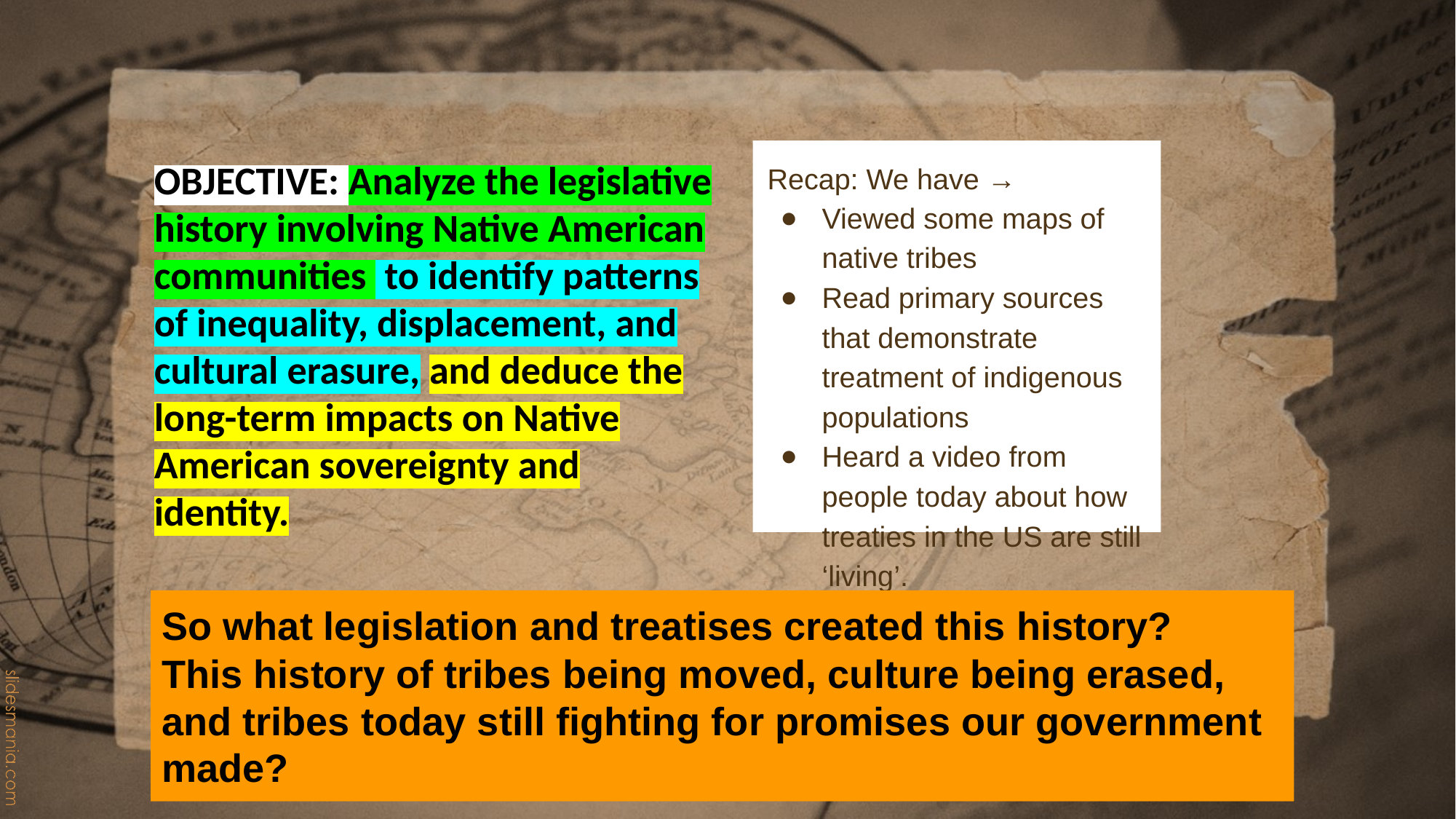

Recap: We have →
Viewed some maps of native tribes
Read primary sources that demonstrate treatment of indigenous populations
Heard a video from people today about how treaties in the US are still ‘living’.
# OBJECTIVE: Analyze the legislative history involving Native American communities  to identify patterns of inequality, displacement, and cultural erasure, and deduce the long-term impacts on Native American sovereignty and identity.
So what legislation and treatises created this history?
This history of tribes being moved, culture being erased, and tribes today still fighting for promises our government made?